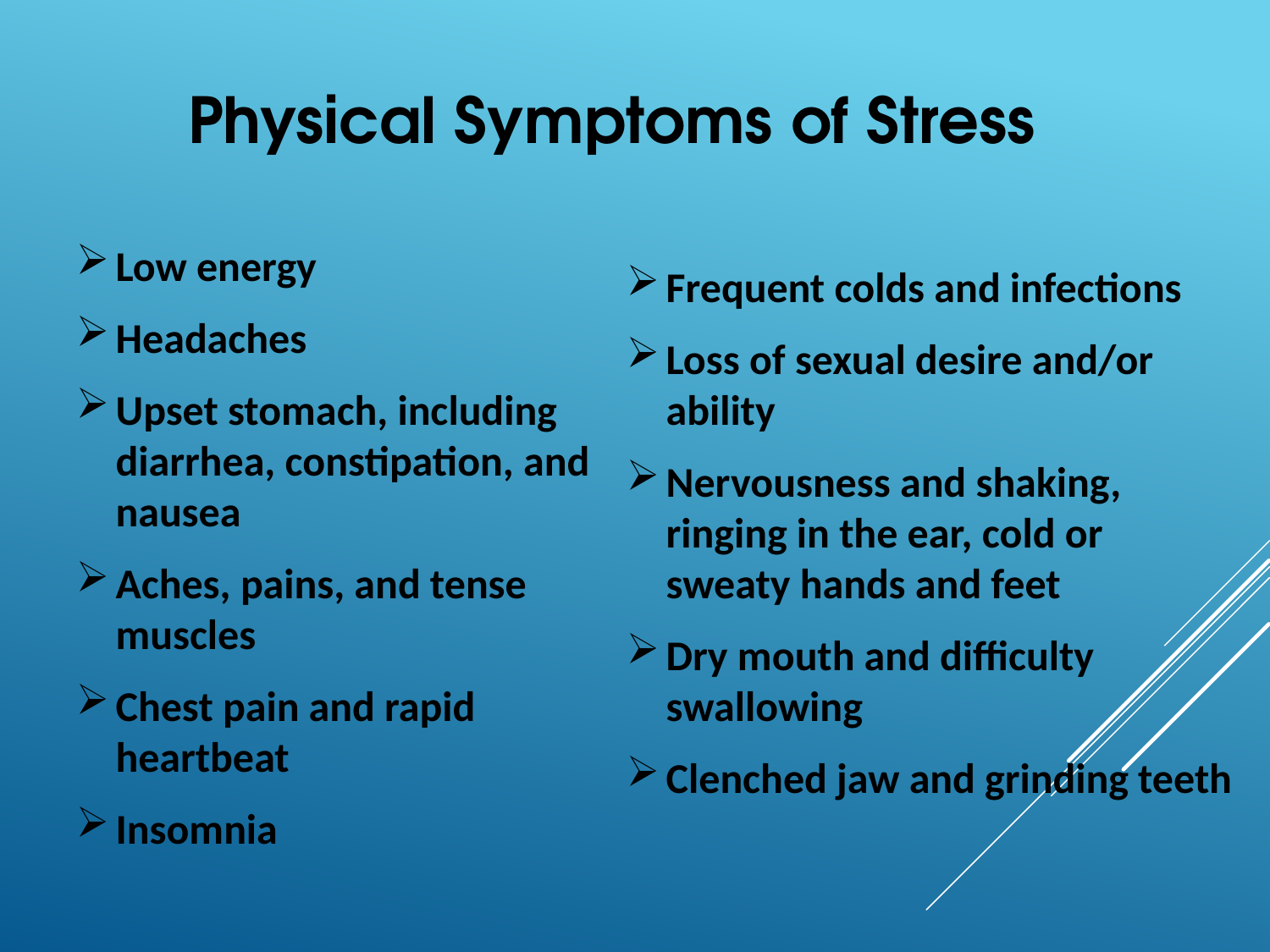

Physical Symptoms of Stress
Low energy
Headaches
Upset stomach, including diarrhea, constipation, and nausea
Aches, pains, and tense muscles
Chest pain and rapid heartbeat
Insomnia
Frequent colds and infections
Loss of sexual desire and/or ability
Nervousness and shaking, ringing in the ear, cold or sweaty hands and feet
Dry mouth and difficulty swallowing
Clenched jaw and grinding teeth